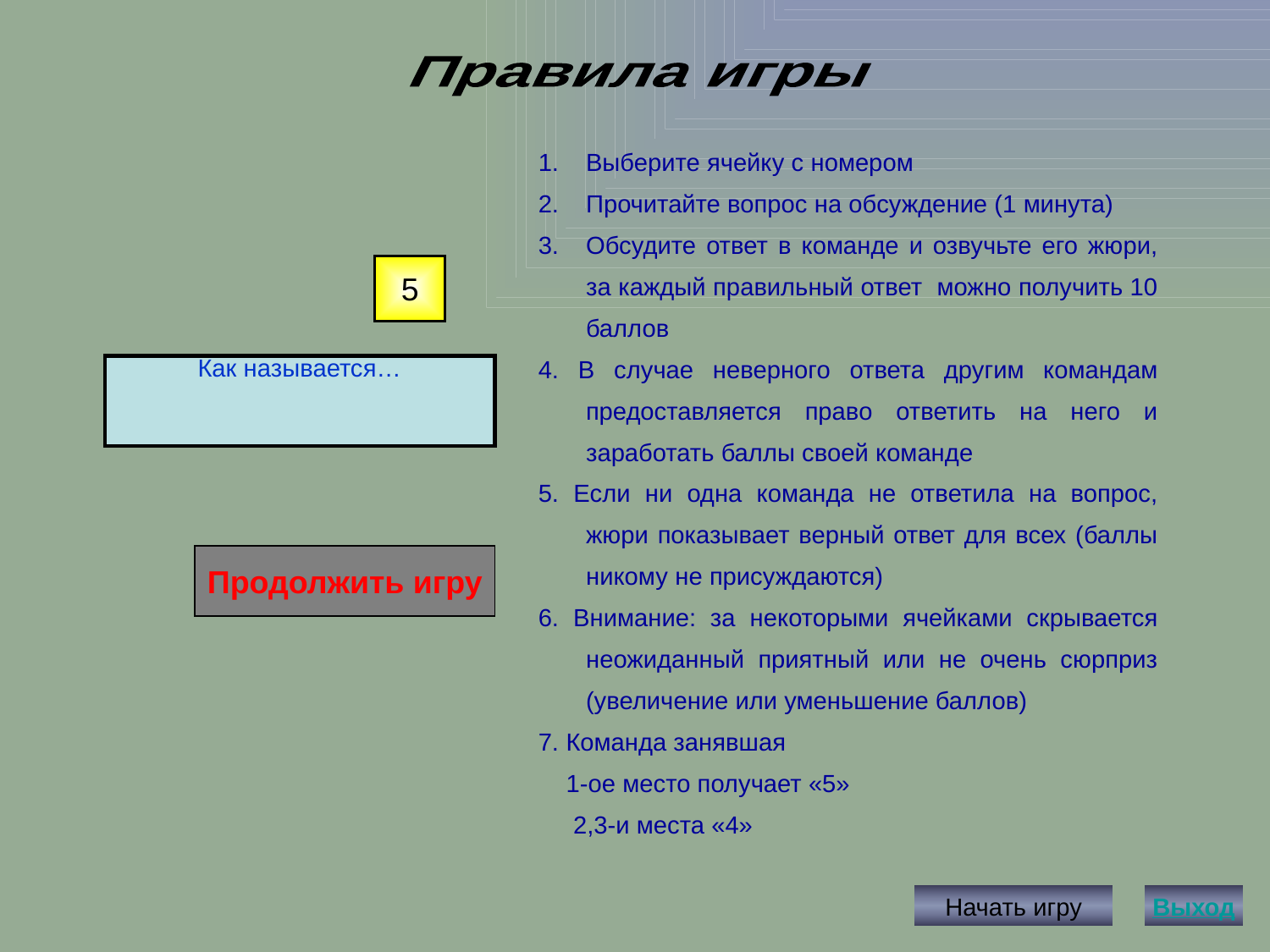

Правила игры
Выберите ячейку с номером
Прочитайте вопрос на обсуждение (1 минута)
Обсудите ответ в команде и озвучьте его жюри, за каждый правильный ответ  можно получить 10 баллов
4. В случае неверного ответа другим командам предоставляется право ответить на него и заработать баллы своей команде
5. Если ни одна команда не ответила на вопрос, жюри показывает верный ответ для всех (баллы никому не присуждаются)
6. Внимание: за некоторыми ячейками скрывается неожиданный приятный или не очень сюрприз (увеличение или уменьшение баллов)
7. Команда занявшая
    1-ое место получает «5»
     2,3-и места «4»
5
Как называется…

Продолжить игру
Начать игру
Выход